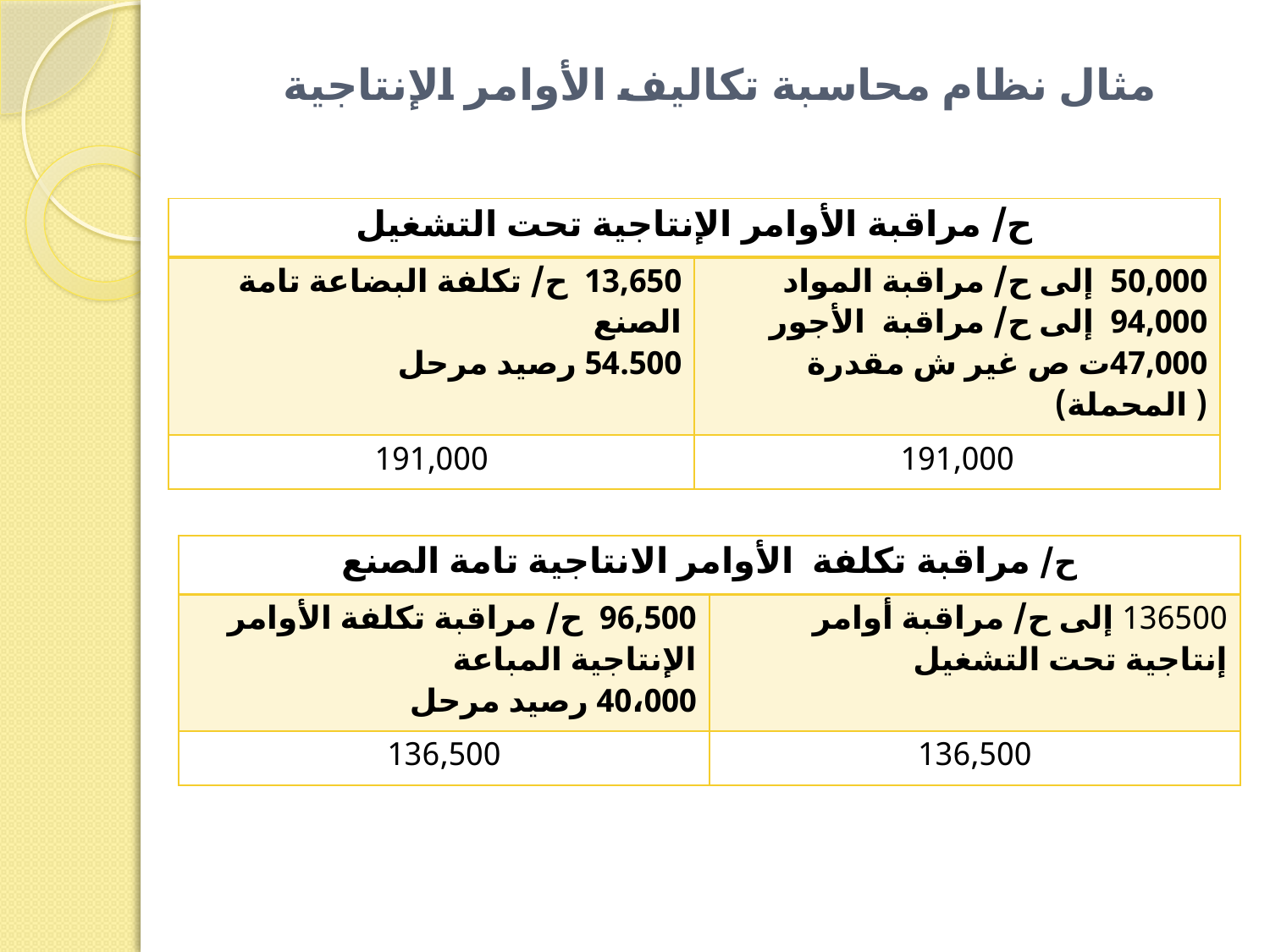

# مثال نظام محاسبة تكاليف الأوامر الإنتاجية
| ح/ مراقبة الأوامر الإنتاجية تحت التشغيل |  |
| --- | --- |
| 13,650 ح/ تكلفة البضاعة تامة الصنع 54.500 رصيد مرحل | 50,000 إلى ح/ مراقبة المواد 94,000 إلى ح/ مراقبة الأجور 47,000ت ص غير ش مقدرة ( المحملة) |
| 191,000 | 191,000 |
| ح/ مراقبة تكلفة الأوامر الانتاجية تامة الصنع |  |
| --- | --- |
| 96,500 ح/ مراقبة تكلفة الأوامر الإنتاجية المباعة 40،000 رصيد مرحل | 136500 إلى ح/ مراقبة أوامر إنتاجية تحت التشغيل |
| 136,500 | 136,500 |